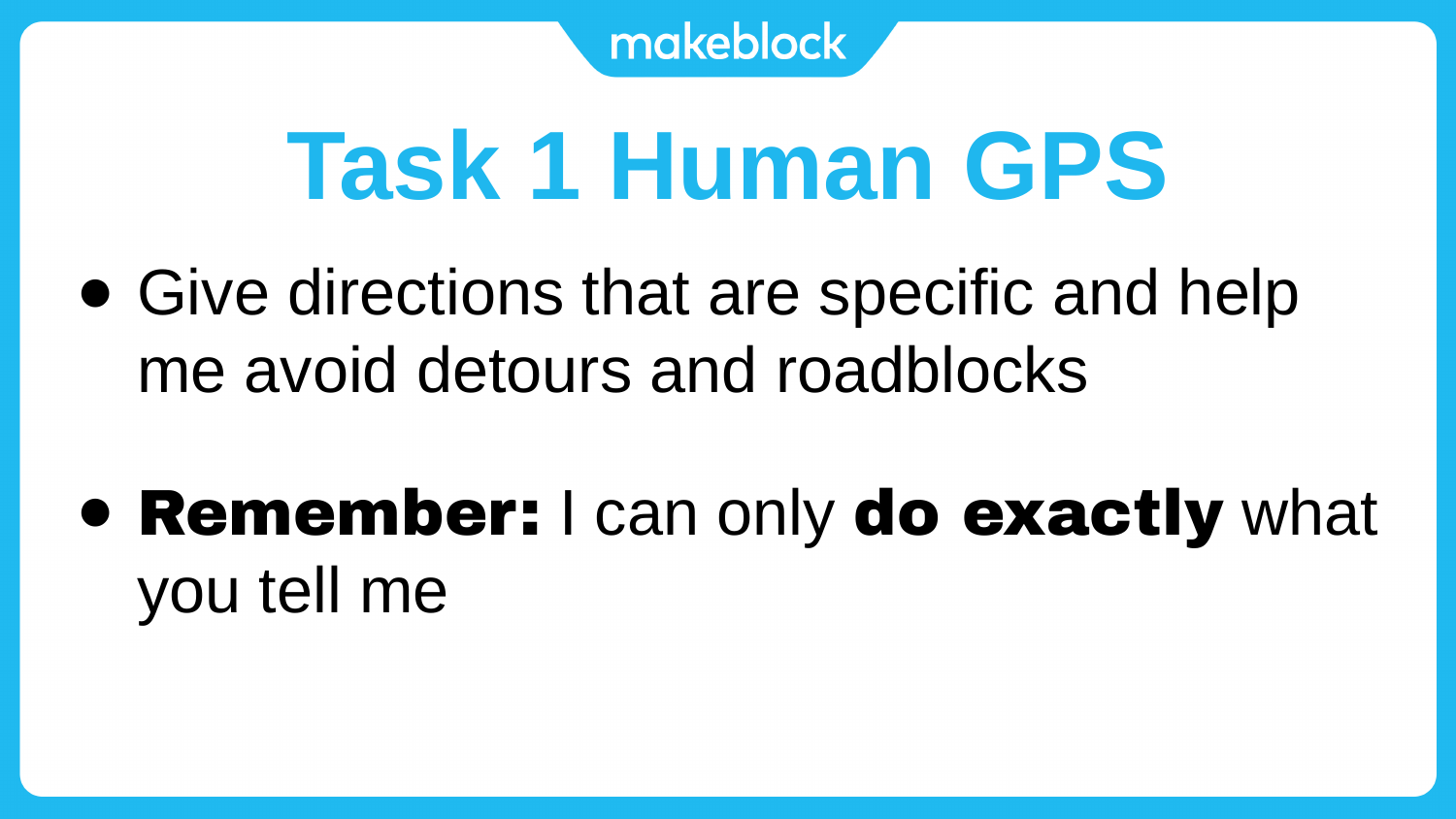

# Task 1 Human GPS
Give directions that are specific and help me avoid detours and roadblocks
Remember: I can only do exactly what you tell me